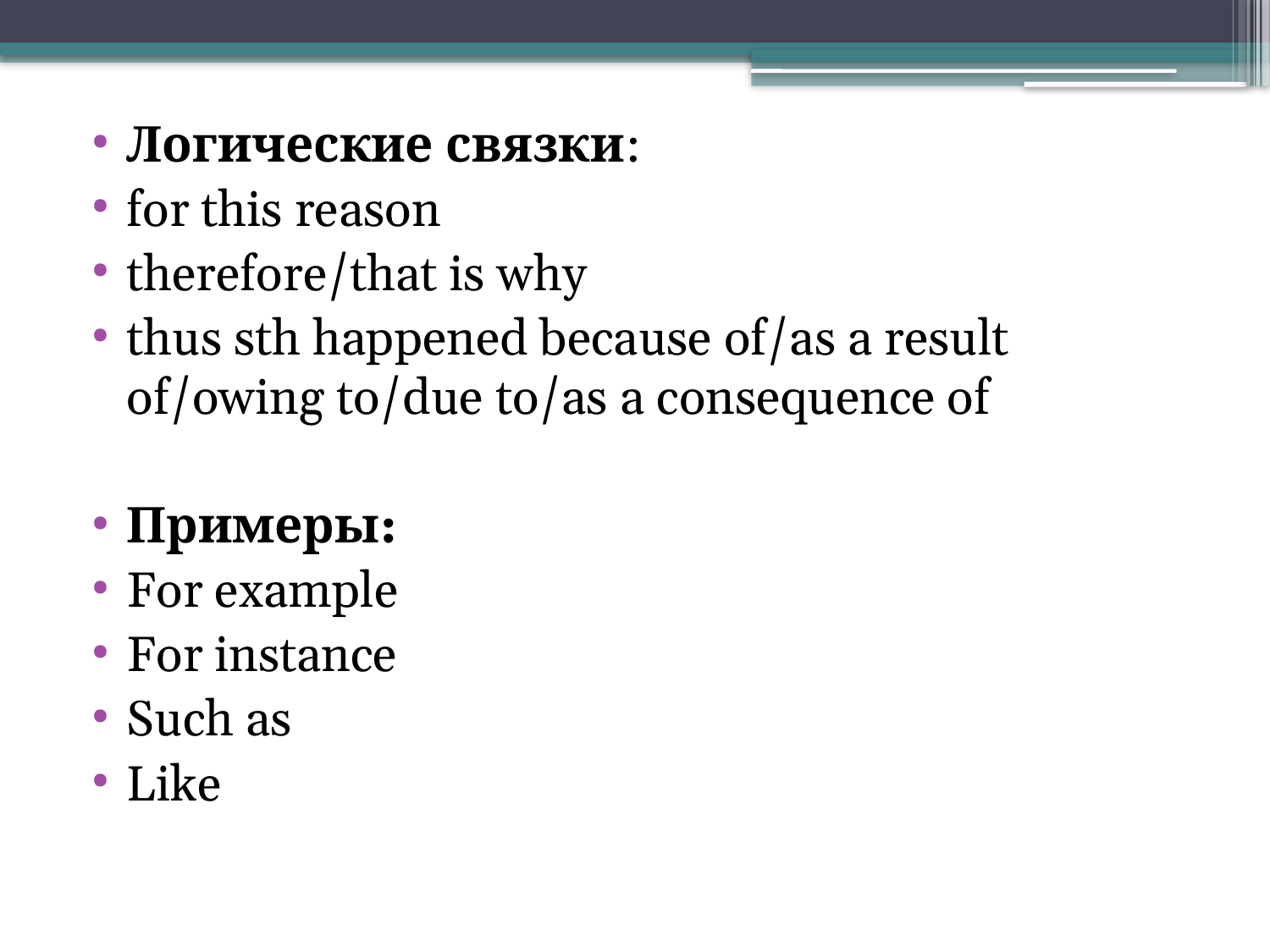

Логические связки:
for this reason
therefore/that is why
thus sth happened because of/as a result of/owing to/due to/as a consequence of

Примеры:
For example
For instance
Such as
Like